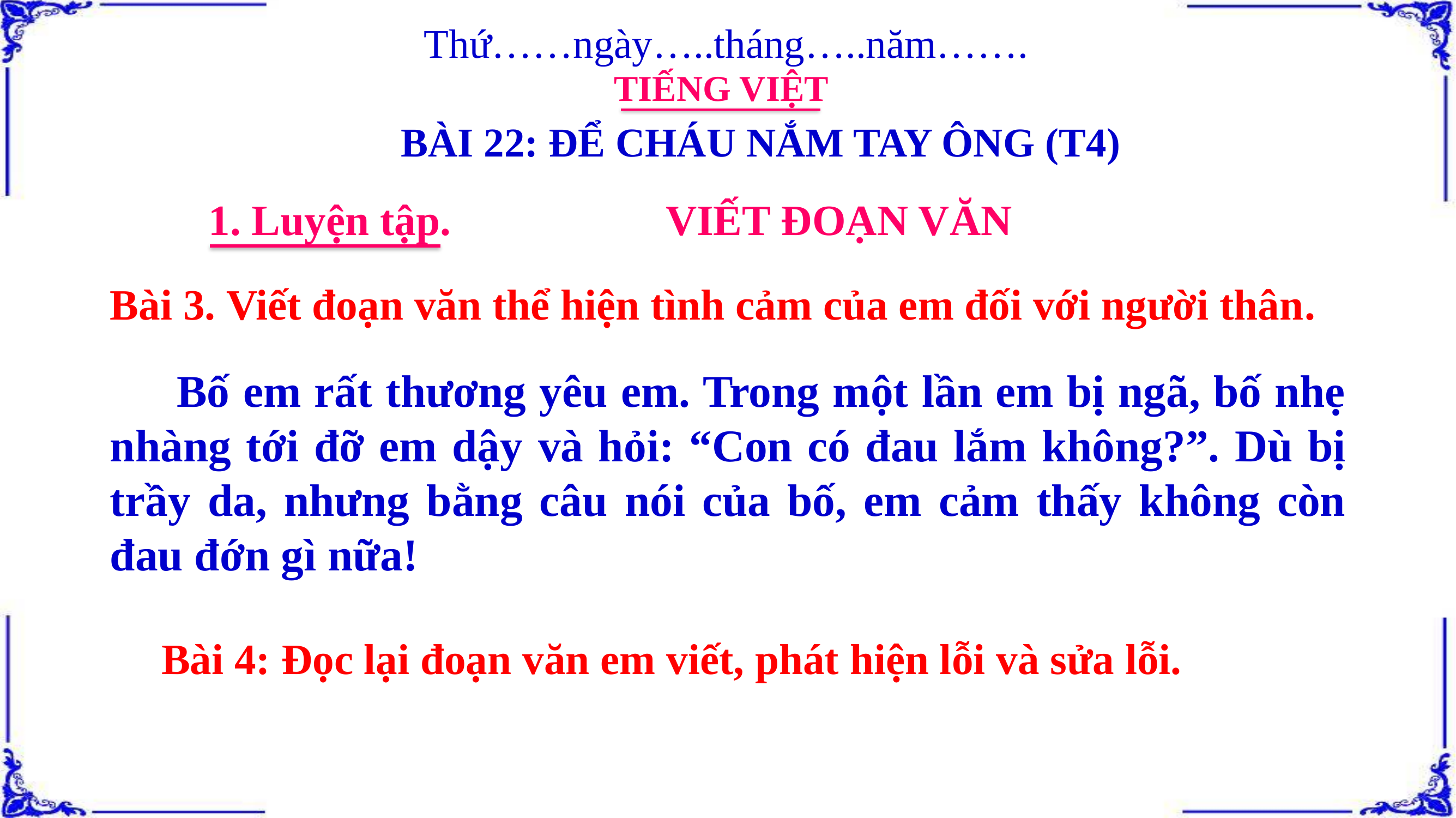

Thứ……ngày…..tháng…..năm…….
TIẾNG VIỆT
BÀI 22: ĐỂ CHÁU NẮM TAY ÔNG (T4)
1. Luyện tập.                    VIẾT ĐOẠN VĂN
Bài 3. Viết đoạn văn thể hiện tình cảm của em đối với người thân.
     Bố em rất thương yêu em. Trong một lần em bị ngã, bố nhẹ nhàng tới đỡ em dậy và hỏi: “Con có đau lắm không?”. Dù bị trầy da, nhưng bằng câu nói của bố, em cảm thấy không còn đau đớn gì nữa!
 Bài 4: Đọc lại đoạn văn em viết, phát hiện lỗi và sửa lỗi.